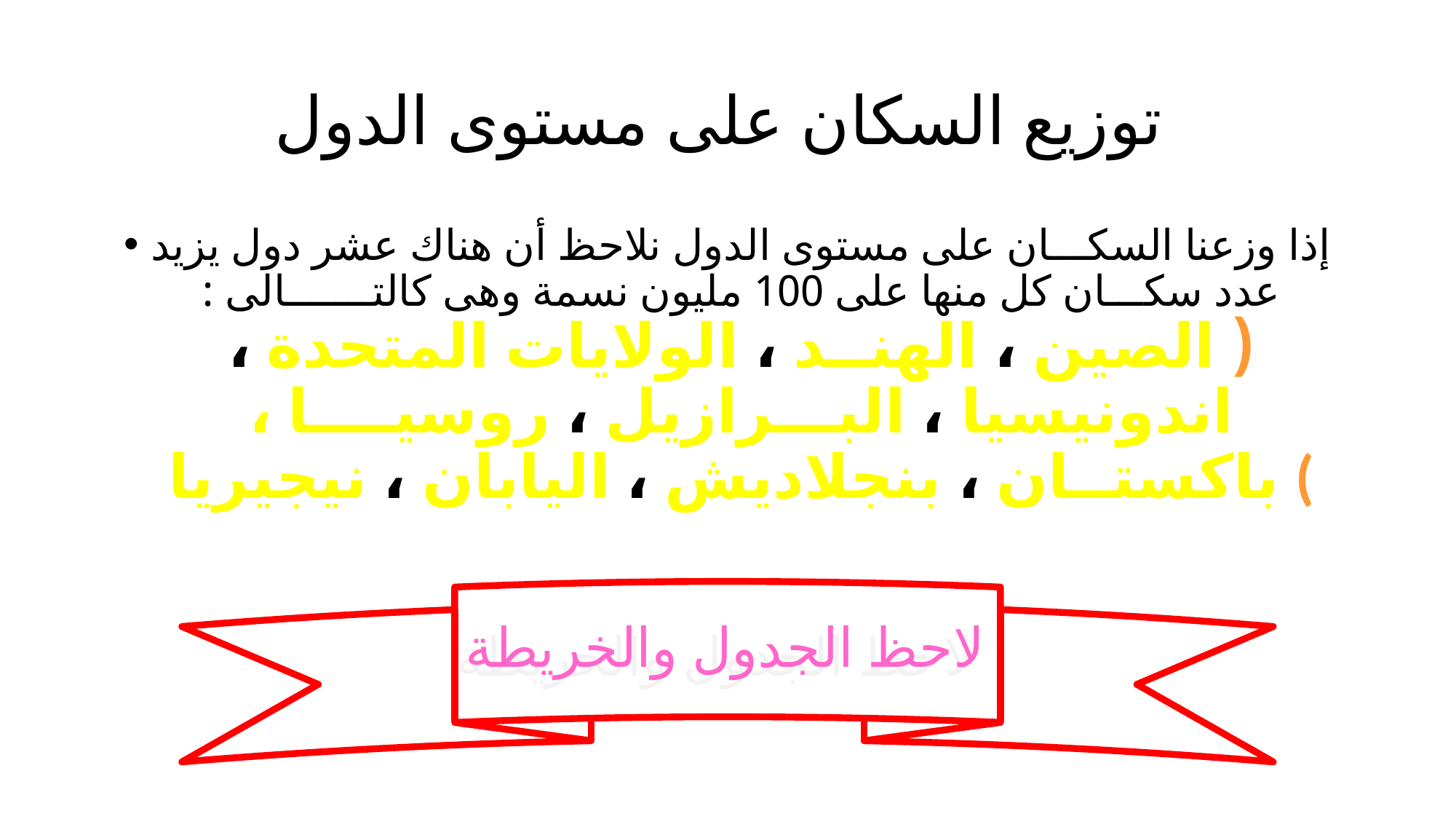

# توزيع السكان على مستوى الدول
إذا وزعنا السكـــان على مستوى الدول نلاحظ أن هناك عشر دول يزيد عدد سكـــان كل منها على 100 مليون نسمة وهى كالتـــــــالى : ( الصين ، الهنــد ، الولايات المتحدة ، اندونيسيا ، البـــرازيل ، روسيــــا ، باكستــان ، بنجلاديش ، اليابان ، نيجيريا (

لاحظ الجدول والخريطة